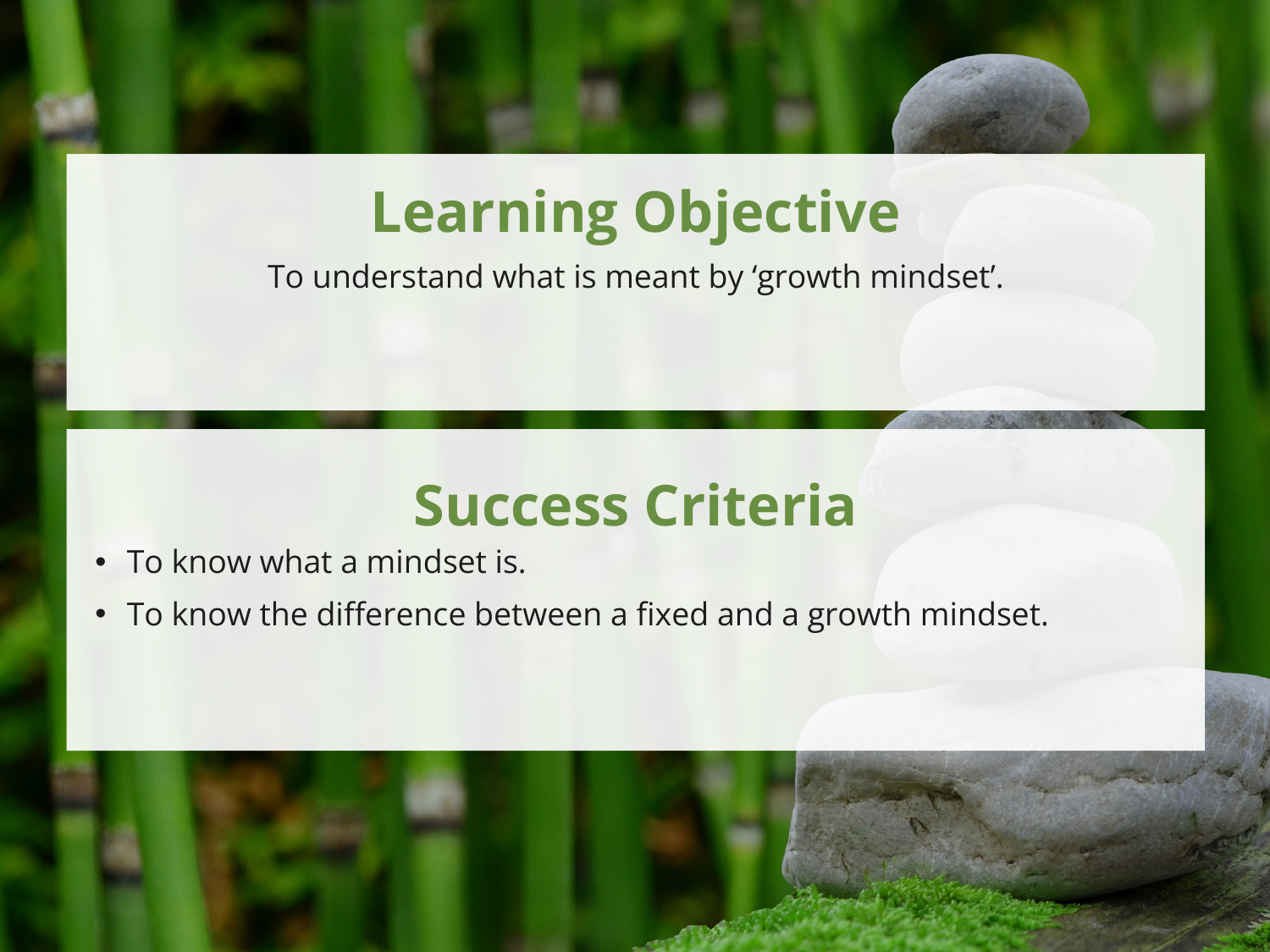

Learning Objective
To understand what is meant by ‘growth mindset’.

Success Criteria
To know what a mindset is.
To know the difference between a fixed and a growth mindset.